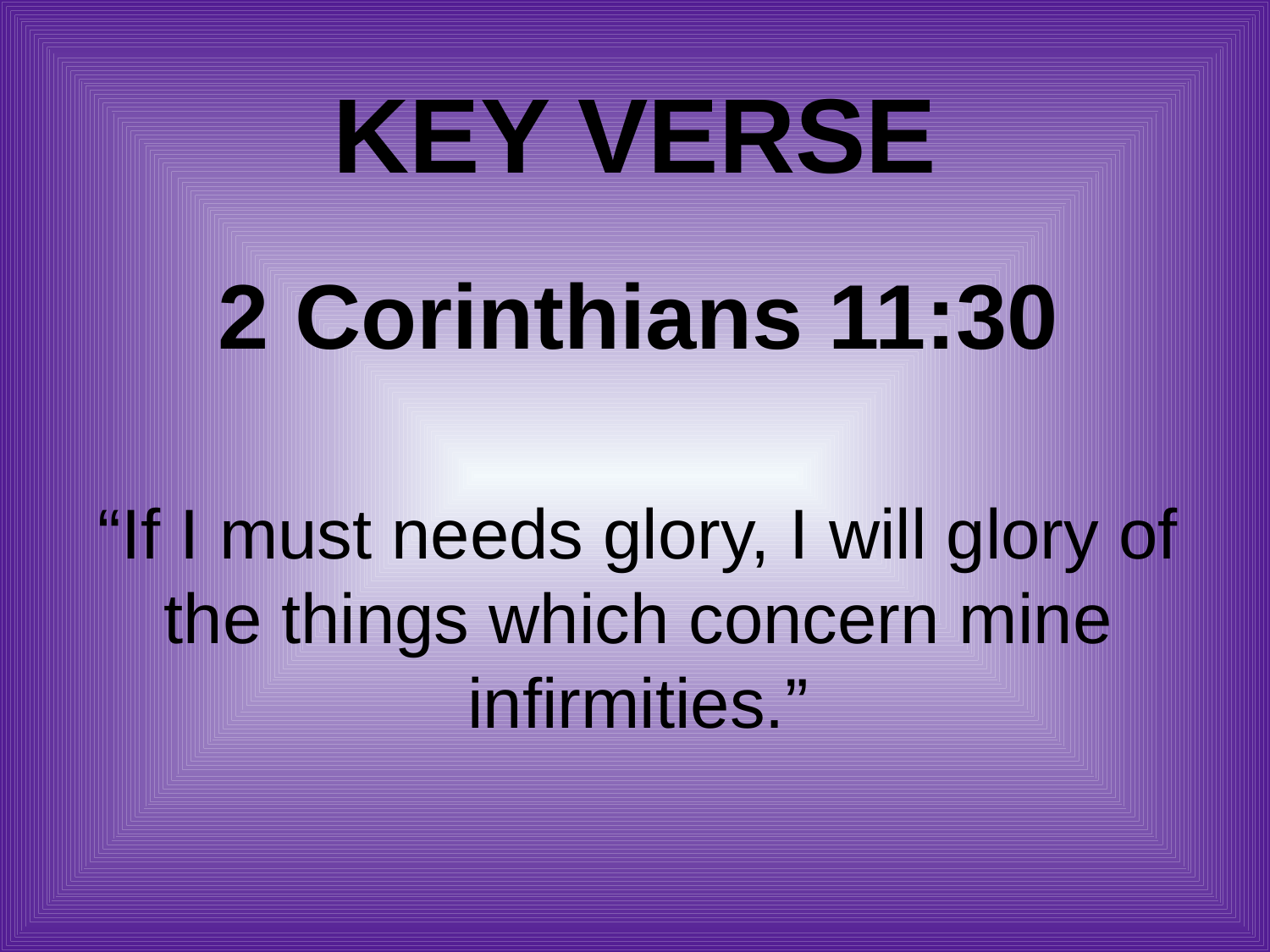

# KEY VERSE
2 Corinthians 11:30

“If I must needs glory, I will glory of the things which concern mine infirmities.”